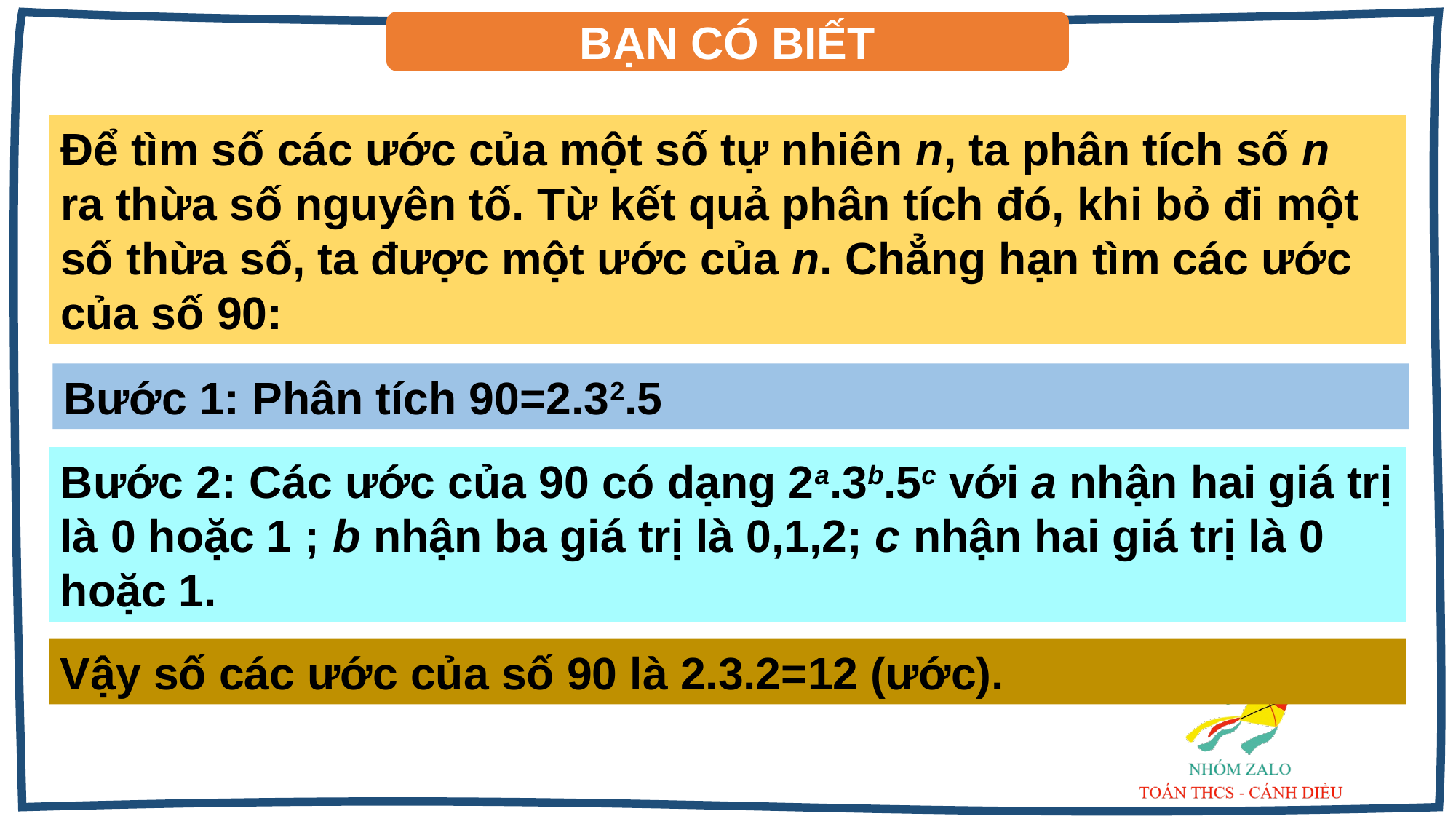

BẠN CÓ BIẾT
Để tìm số các ước của một số tự nhiên n, ta phân tích số n  ra thừa số nguyên tố. Từ kết quả phân tích đó, khi bỏ đi một số thừa số, ta được một ước của n. Chẳng hạn tìm các ước của số 90:
Bước 1: Phân tích 90=2.32.5
Bước 2: Các ước của 90 có dạng 2a.3b.5c với a nhận hai giá trị là 0 hoặc 1 ; b nhận ba giá trị là 0,1,2; c nhận hai giá trị là 0 hoặc 1.
Vậy số các ước của số 90 là 2.3.2=12 (ước).